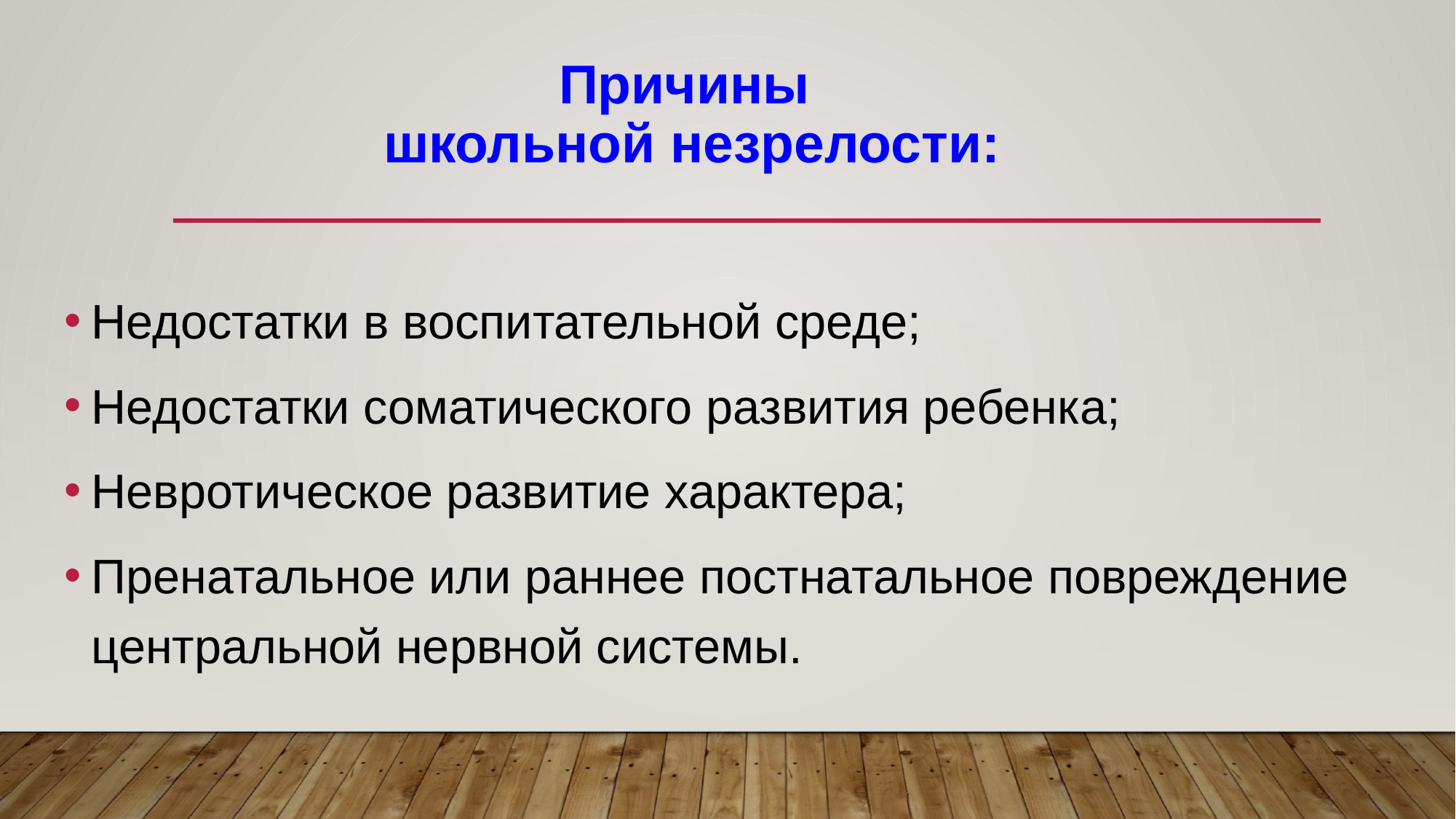

# Причины школьной незрелости:
Недостатки в воспитательной среде;
Недостатки соматического развития ребенка;
Невротическое развитие характера;
Пренатальное или раннее постнатальное повреждение центральной нервной системы.